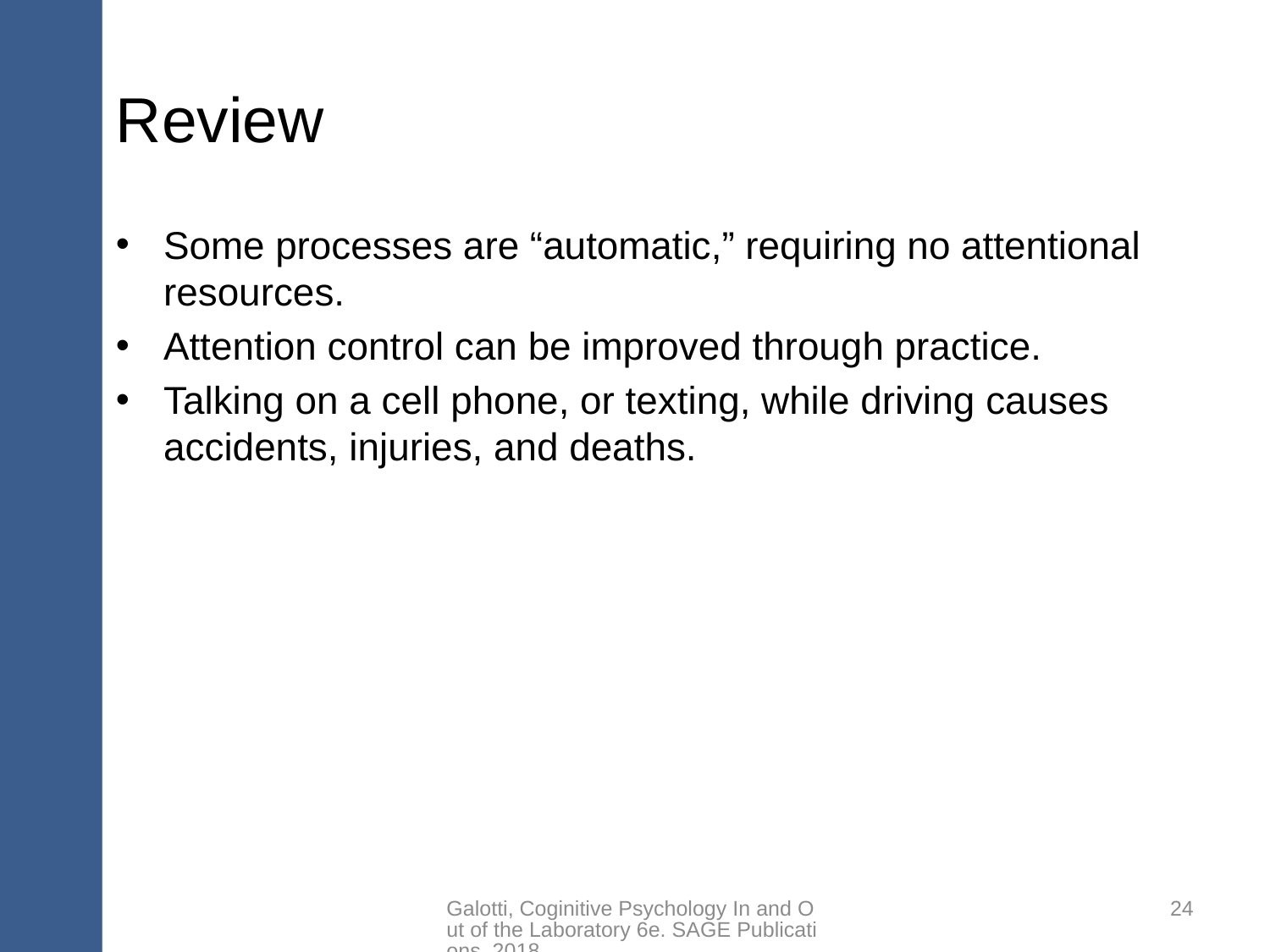

# Review
Some processes are “automatic,” requiring no attentional resources.
Attention control can be improved through practice.
Talking on a cell phone, or texting, while driving causes accidents, injuries, and deaths.
Galotti, Coginitive Psychology In and Out of the Laboratory 6e. SAGE Publications, 2018.
24